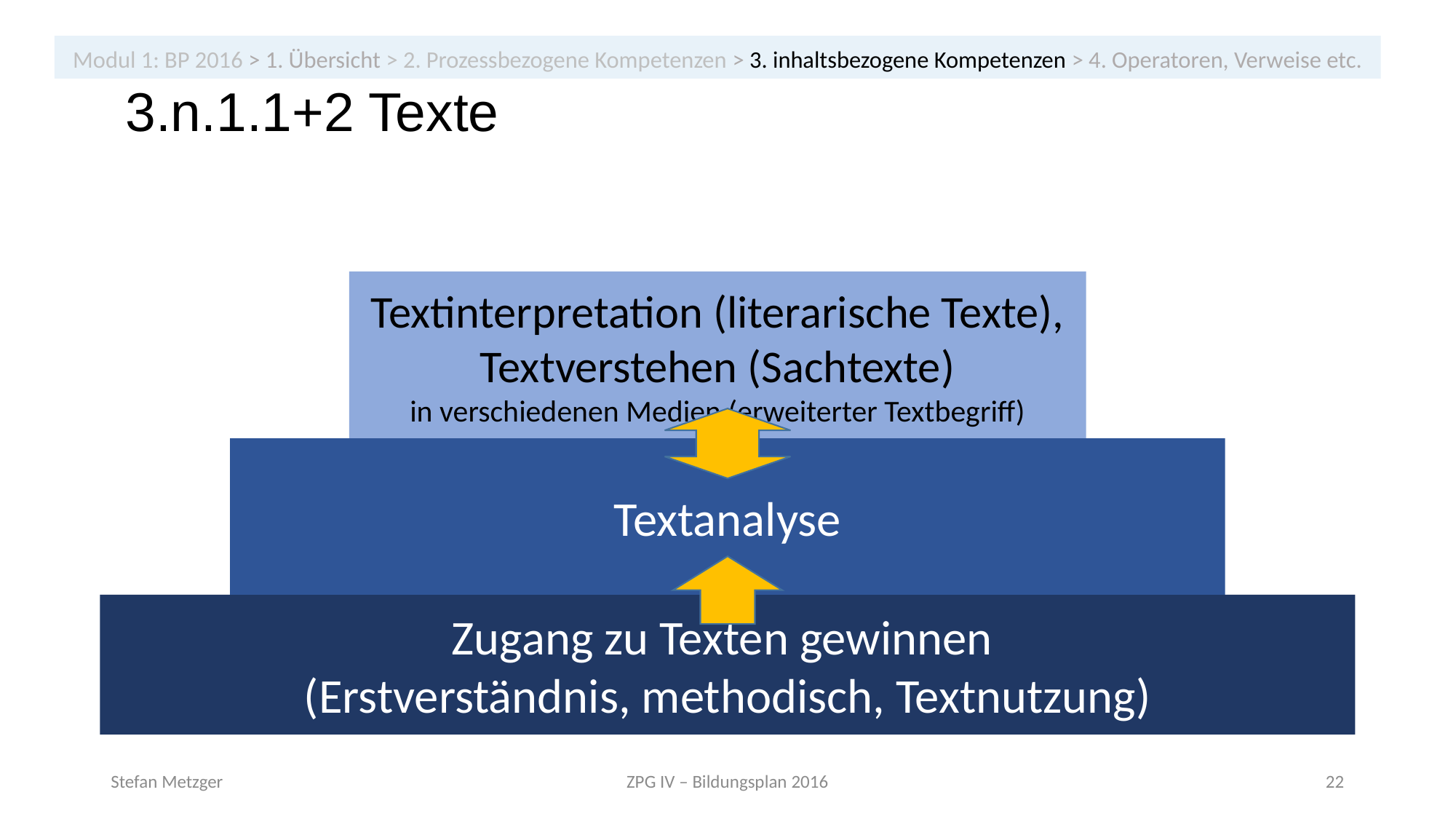

Modul 1: BP 2016 > 1. Übersicht > 2. Prozessbezogene Kompetenzen > 3. inhaltsbezogene Kompetenzen > 4. Operatoren, Verweise etc.
3.n.1.1+2 Texte
Textinterpretation (literarische Texte), Textverstehen (Sachtexte)
in verschiedenen Medien (erweiterter Textbegriff)

Textanalyse

Zugang zu Texten gewinnen
(Erstverständnis, methodisch, Textnutzung)
Stefan Metzger
ZPG IV – Bildungsplan 2016
22